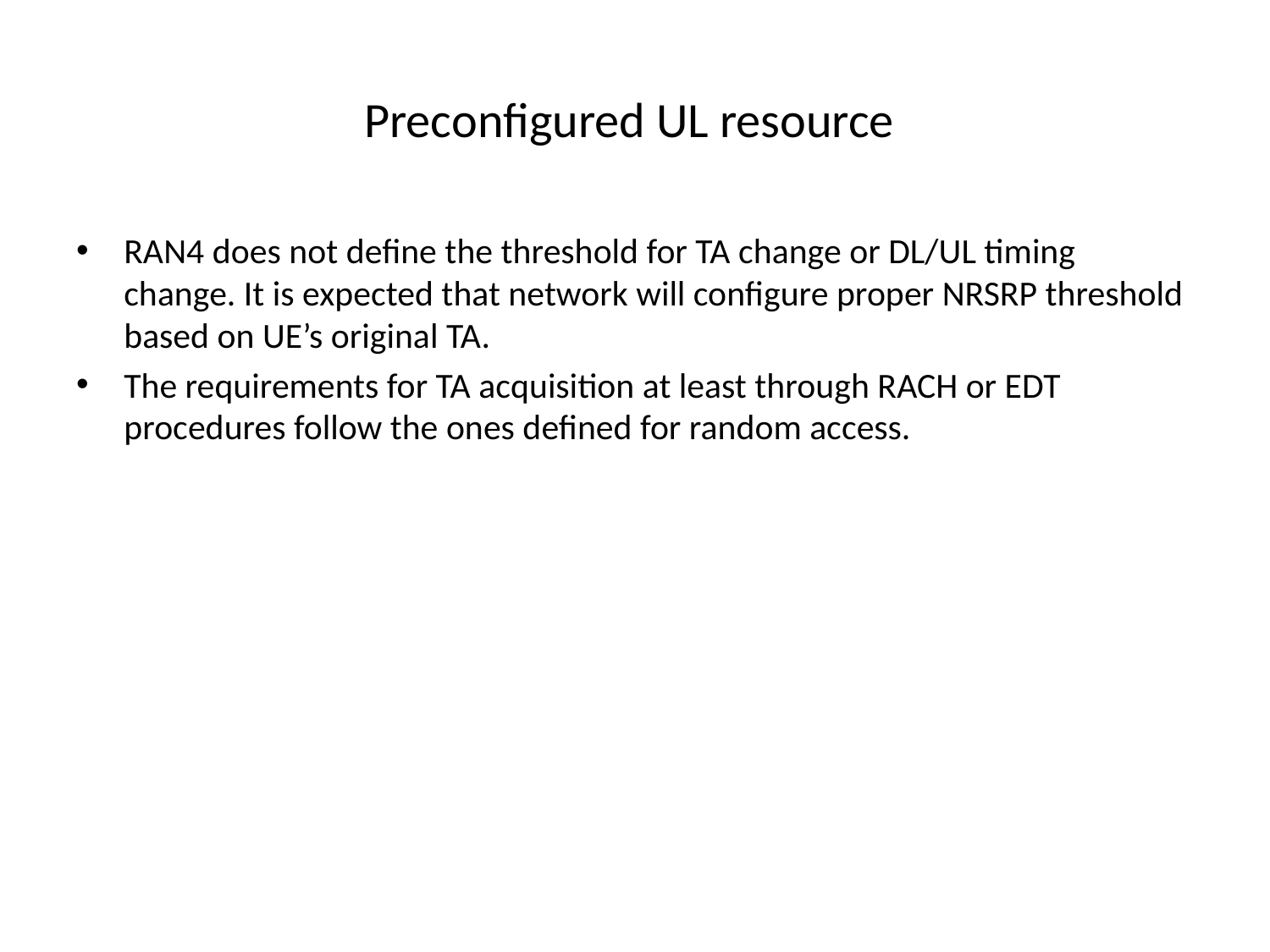

# Preconfigured UL resource
RAN4 does not define the threshold for TA change or DL/UL timing change. It is expected that network will configure proper NRSRP threshold based on UE’s original TA.
The requirements for TA acquisition at least through RACH or EDT procedures follow the ones defined for random access.